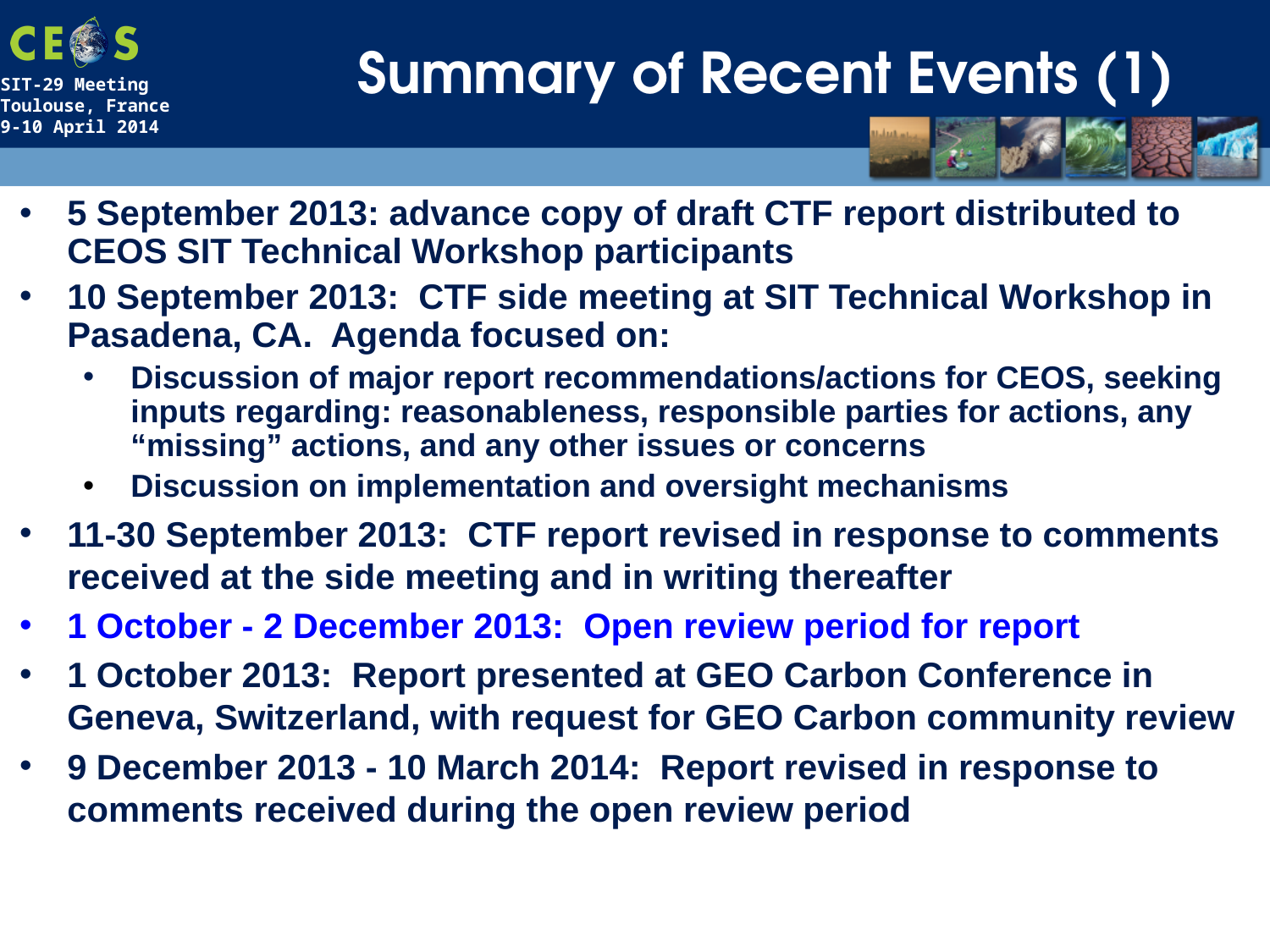

# Summary of Recent Events (1)
5 September 2013: advance copy of draft CTF report distributed to CEOS SIT Technical Workshop participants
10 September 2013:  CTF side meeting at SIT Technical Workshop in Pasadena, CA.  Agenda focused on:
Discussion of major report recommendations/actions for CEOS, seeking inputs regarding: reasonableness, responsible parties for actions, any “missing” actions, and any other issues or concerns
Discussion on implementation and oversight mechanisms
11-30 September 2013:  CTF report revised in response to comments received at the side meeting and in writing thereafter
1 October - 2 December 2013:  Open review period for report
1 October 2013:  Report presented at GEO Carbon Conference in Geneva, Switzerland, with request for GEO Carbon community review
9 December 2013 - 10 March 2014:  Report revised in response to comments received during the open review period